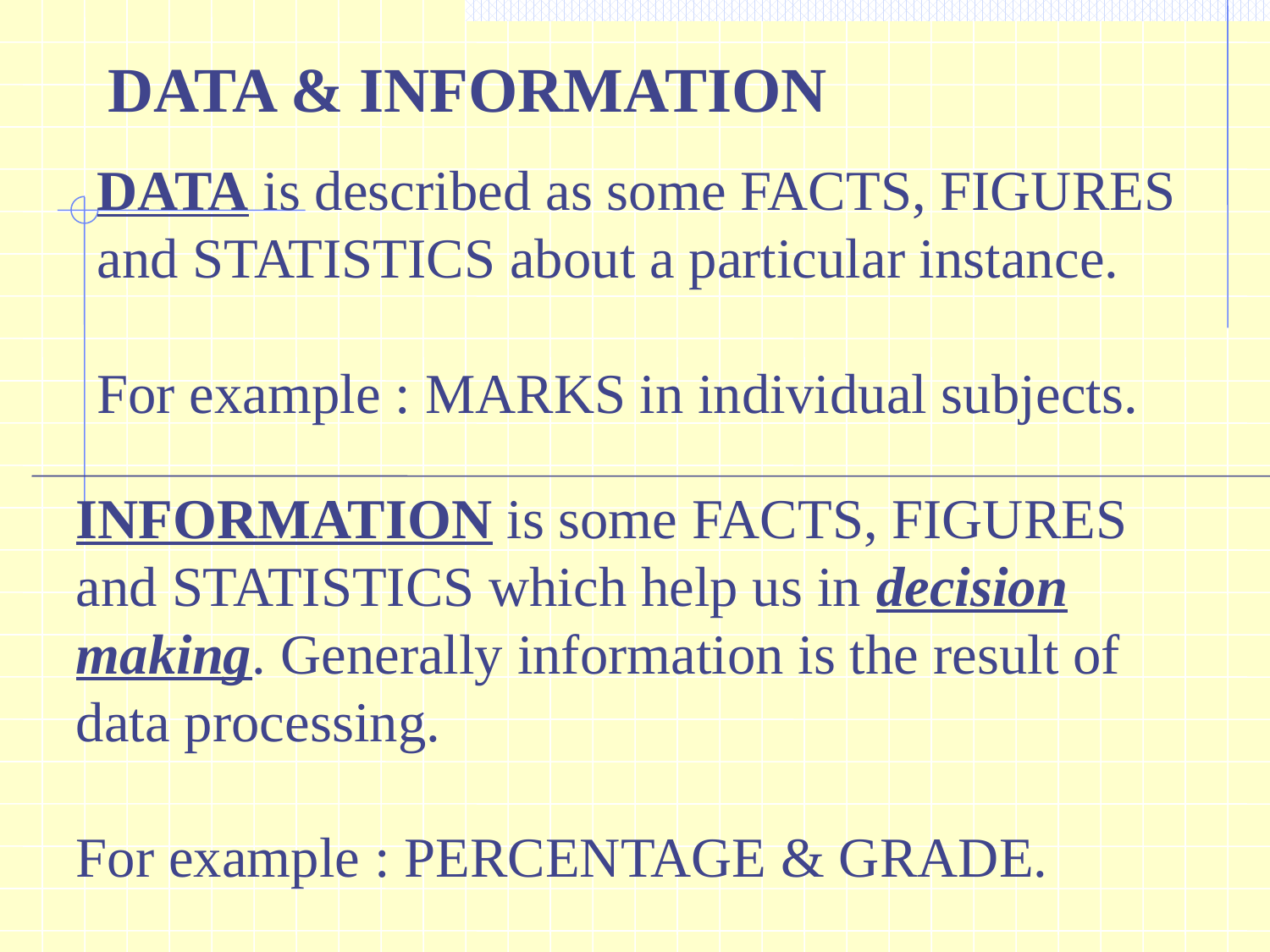

DATA & INFORMATION
DATA is described as some FACTS, FIGURES and STATISTICS about a particular instance.

For example : MARKS in individual subjects.

INFORMATION is some FACTS, FIGURES and STATISTICS which help us in decision making. Generally information is the result of data processing.

For example : PERCENTAGE & GRADE.